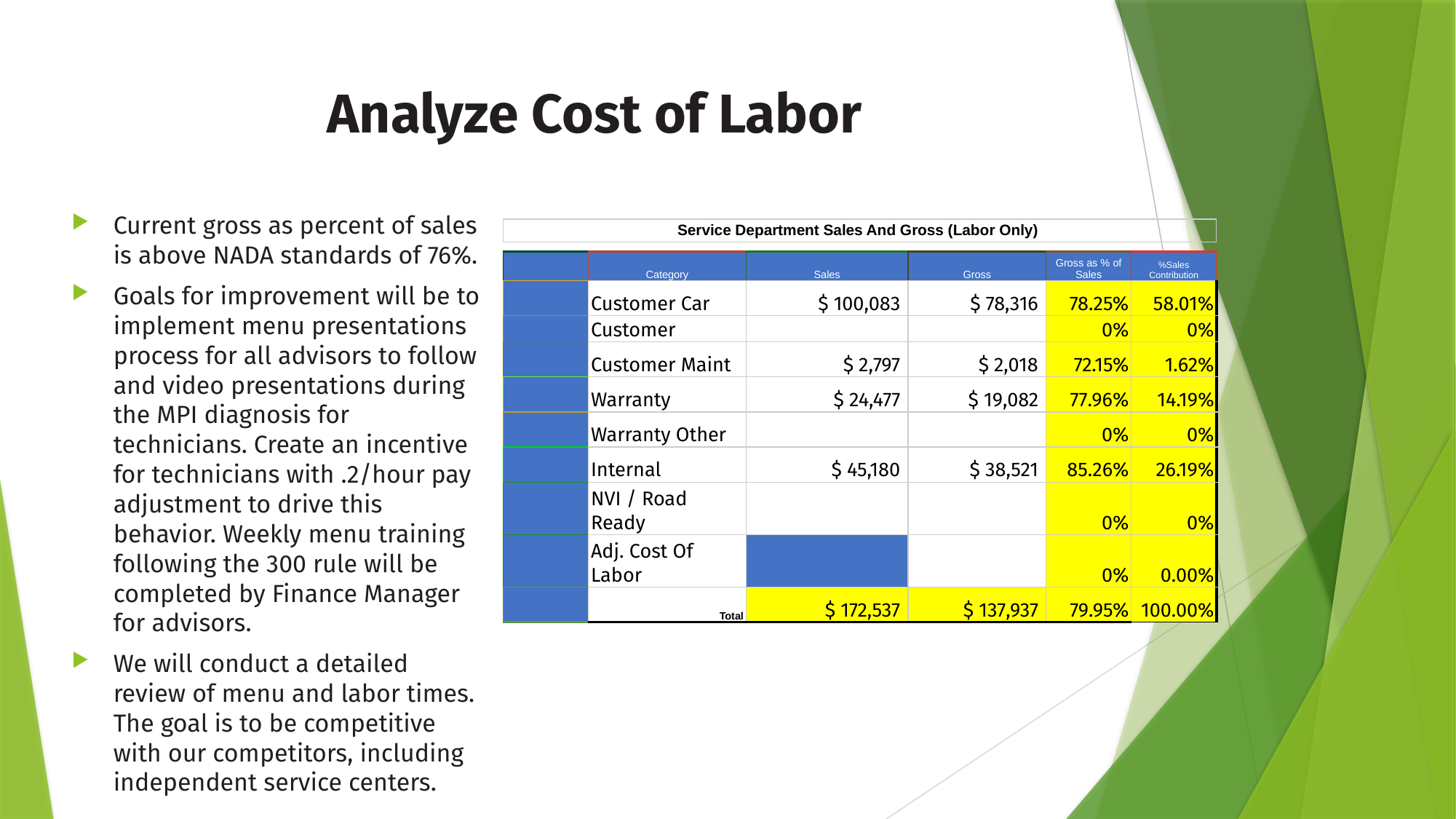

# Analyze Cost of Labor

Current gross as percent of sales is above NADA standards of 76%.
Goals for improvement will be to implement menu presentations process for all advisors to follow and video presentations during the MPI diagnosis for technicians. Create an incentive for technicians with .2/hour pay adjustment to drive this behavior. Weekly menu training following the 300 rule will be completed by Finance Manager for advisors.
We will conduct a detailed review of menu and labor times. The goal is to be competitive with our competitors, including independent service centers.

| Service Department Sales And Gross (Labor Only) |
| --- |
|  | Category | Sales | Gross | Gross as % of Sales | %Sales Contribution |
| --- | --- | --- | --- | --- | --- |
|  | Customer Car | $ 100,083 | $ 78,316 | 78.25% | 58.01% |
|  | Customer |  |  | 0% | 0% |
|  | Customer Maint | $ 2,797 | $ 2,018 | 72.15% | 1.62% |
|  | Warranty | $ 24,477 | $ 19,082 | 77.96% | 14.19% |
|  | Warranty Other |  |  | 0% | 0% |
|  | Internal | $ 45,180 | $ 38,521 | 85.26% | 26.19% |
|  | NVI / Road Ready |  |  | 0% | 0% |
|  | Adj. Cost Of Labor |  |  | 0% | 0.00% |
|  | Total | $ 172,537 | $ 137,937 | 79.95% | 100.00% |